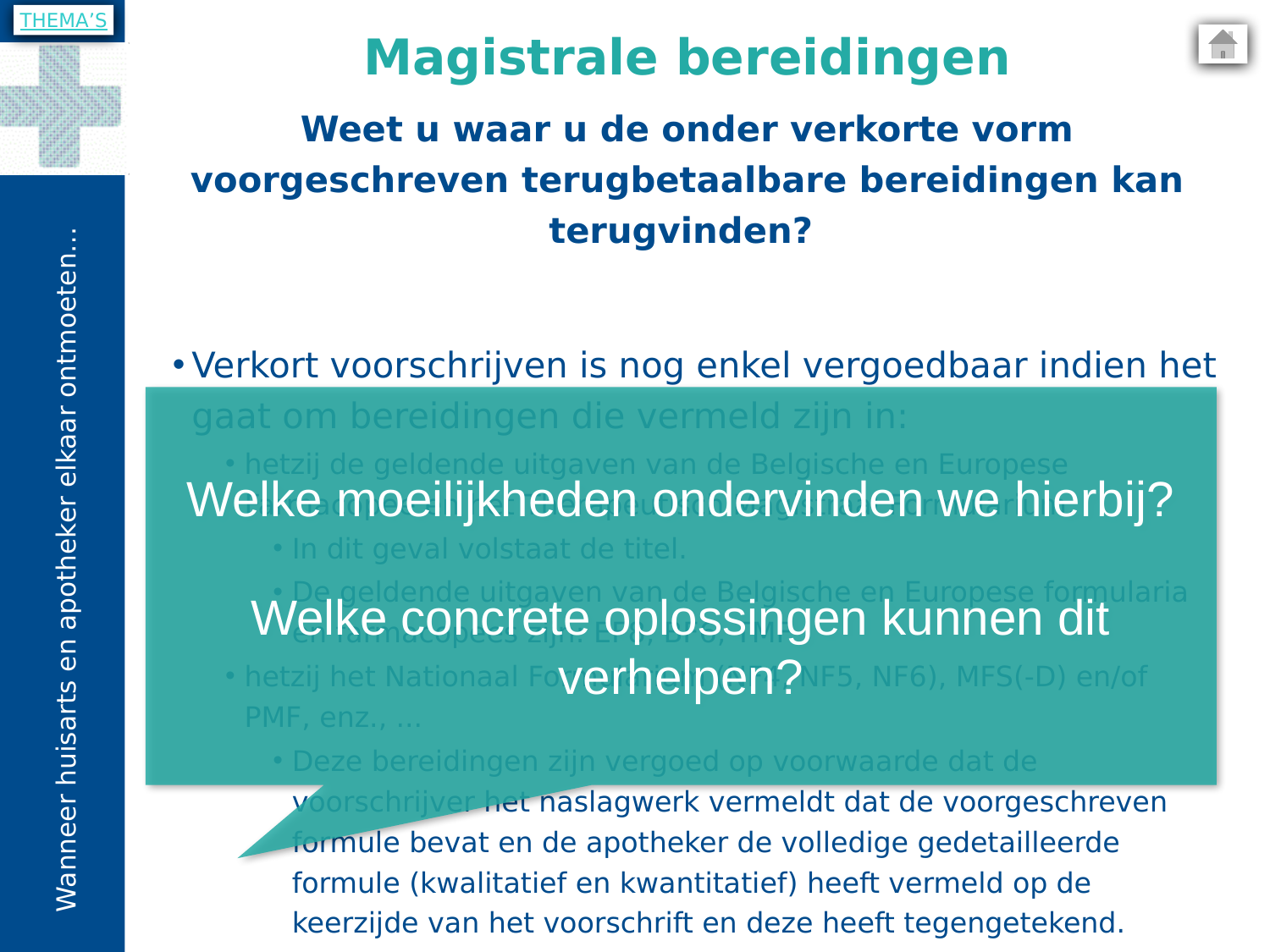

THEMA’S

Magistrale bereidingen
Weet u waar u de onder verkorte vorm voorgeschreven terugbetaalbare bereidingen kan terugvinden?
Verkort voorschrijven is nog enkel vergoedbaar indien het gaat om bereidingen die vermeld zijn in:
hetzij de geldende uitgaven van de Belgische en Europese Farmacopee en het Therapeutisch Magistraal Formularium.
In dit geval volstaat de titel.
De geldende uitgaven van de Belgische en Europese formularia en farmacopees zijn: EF8, BF6, TMF.
hetzij het Nationaal Formularium (NF4, NF5, NF6), MFS(-D) en/of PMF, enz., ...
Deze bereidingen zijn vergoed op voorwaarde dat de voorschrijver het naslagwerk vermeldt dat de voorgeschreven formule bevat en de apotheker de volledige gedetailleerde formule (kwalitatief en kwantitatief) heeft vermeld op de keerzijde van het voorschrift en deze heeft tegengetekend.

Welke moeilijkheden ondervinden we hierbij?

Welke concrete oplossingen kunnen dit verhelpen?